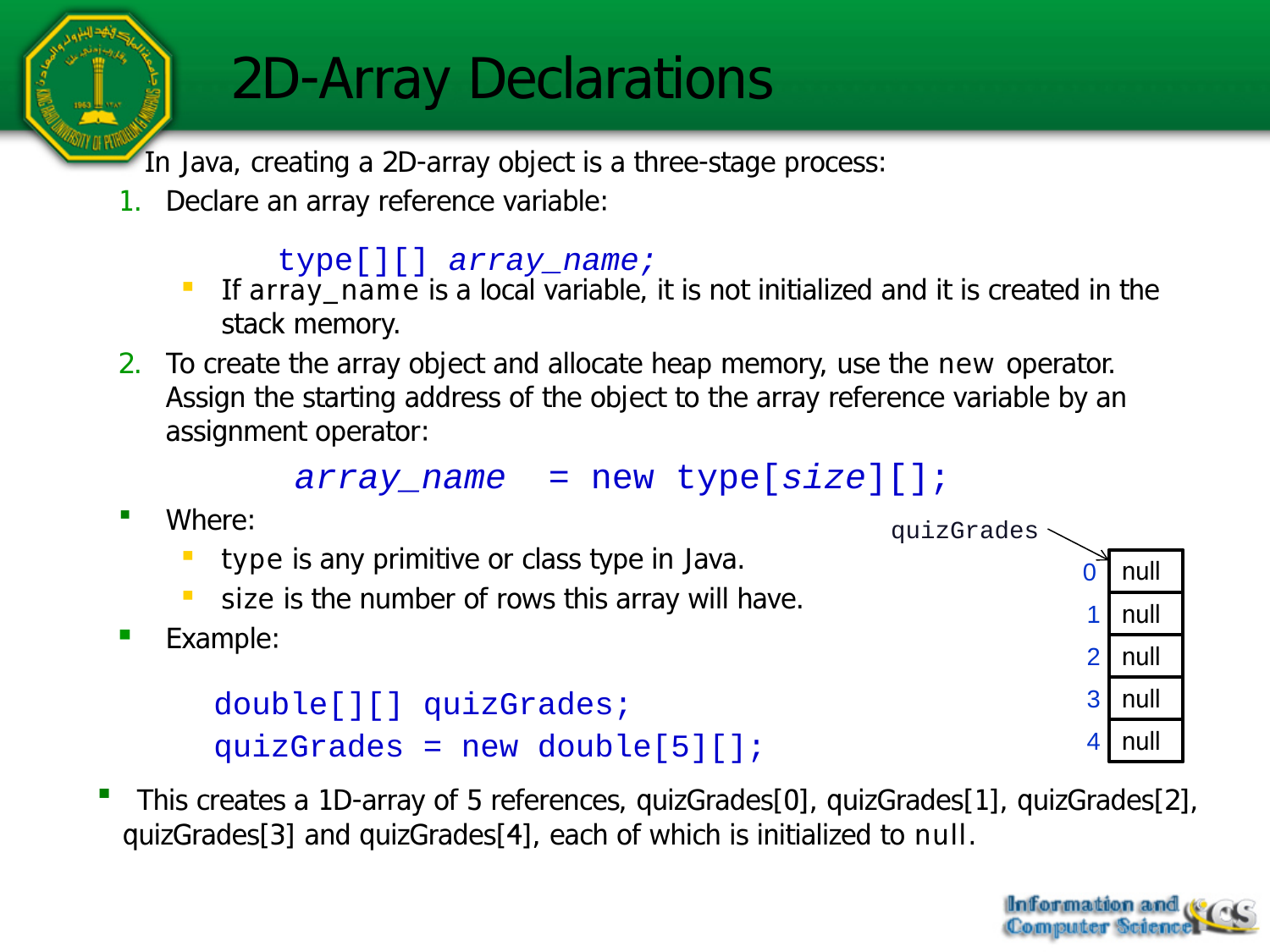

# 2D-Array Declarations
   In Java, creating a 2D-array object is a three-stage process:
Declare an array reference variable:

If array_name is a local variable, it is not initialized and it is created in the stack memory.
To create the array object and allocate heap memory, use the new operator. Assign the starting address of the object to the array reference variable by an assignment operator:
                array_name  = new type[size][];
Where:
type is any primitive or class type in Java.
size is the number of rows this array will have.
Example:
type[][] array_name;

quizGrades
null

0
1
null

2
null

3
null

4
null

double[][] quizGrades;
quizGrades = new double[5][];
 This creates a 1D-array of 5 references, quizGrades[0], quizGrades[1], quizGrades[2],
   quizGrades[3] and quizGrades[4], each of which is initialized to null.